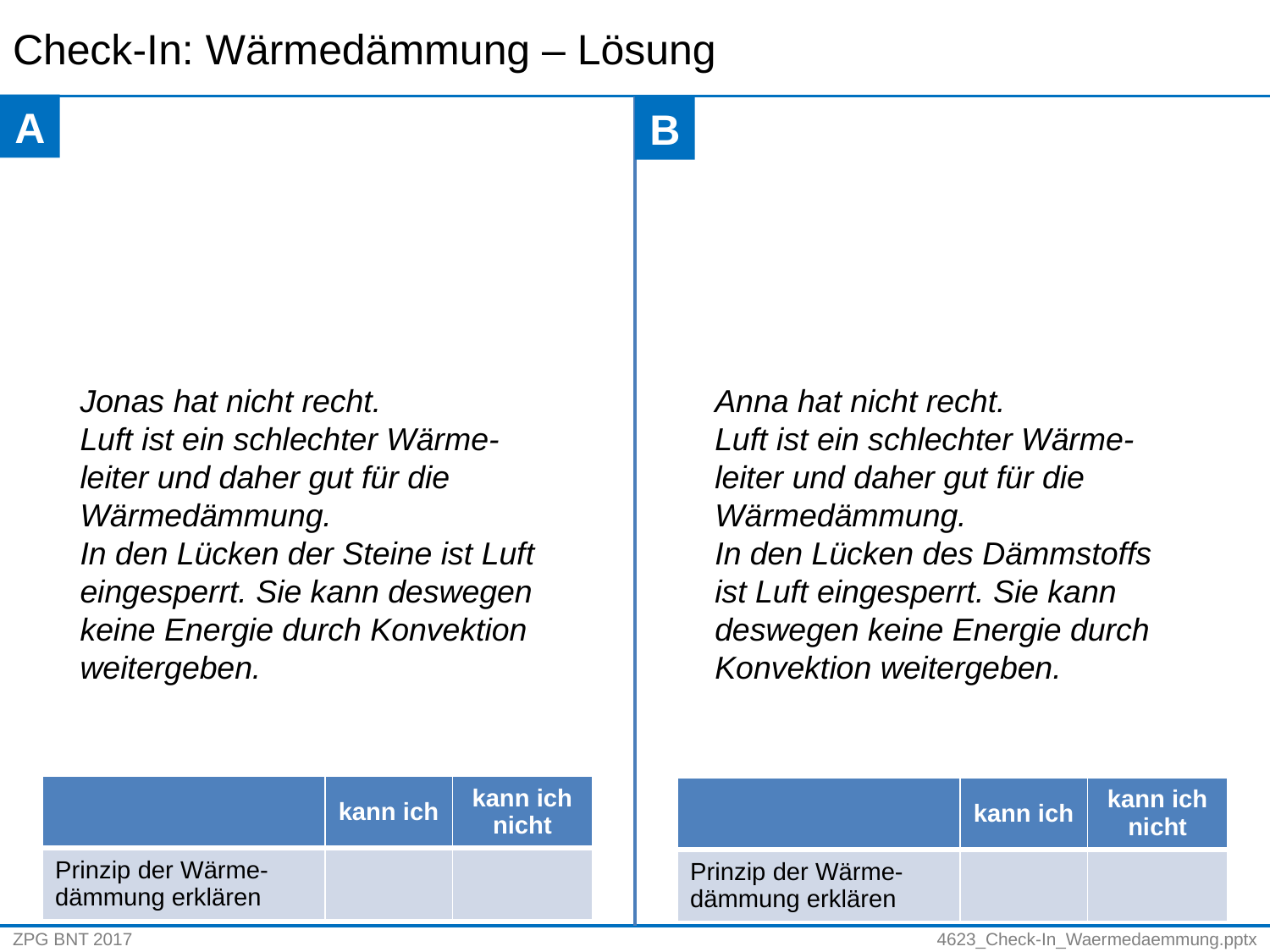

# Check-In: Wärmedämmung – Lösung
A
B
Jonas hat nicht recht.
Luft ist ein schlechter Wärme-leiter und daher gut für die Wärmedämmung.
In den Lücken der Steine ist Luft eingesperrt. Sie kann deswegen keine Energie durch Konvektion weitergeben.
Anna hat nicht recht.
Luft ist ein schlechter Wärme-leiter und daher gut für die Wärmedämmung.
In den Lücken des Dämmstoffs ist Luft eingesperrt. Sie kann deswegen keine Energie durch Konvektion weitergeben.
|  | kann ich | kann ich nicht |
| --- | --- | --- |
| Prinzip der Wärme-dämmung erklären |  |  |
|  | kann ich | kann ich nicht |
| --- | --- | --- |
| Prinzip der Wärme-dämmung erklären |  |  |
ZPG BNT 2017
4623_Check-In_Waermedaemmung.pptx